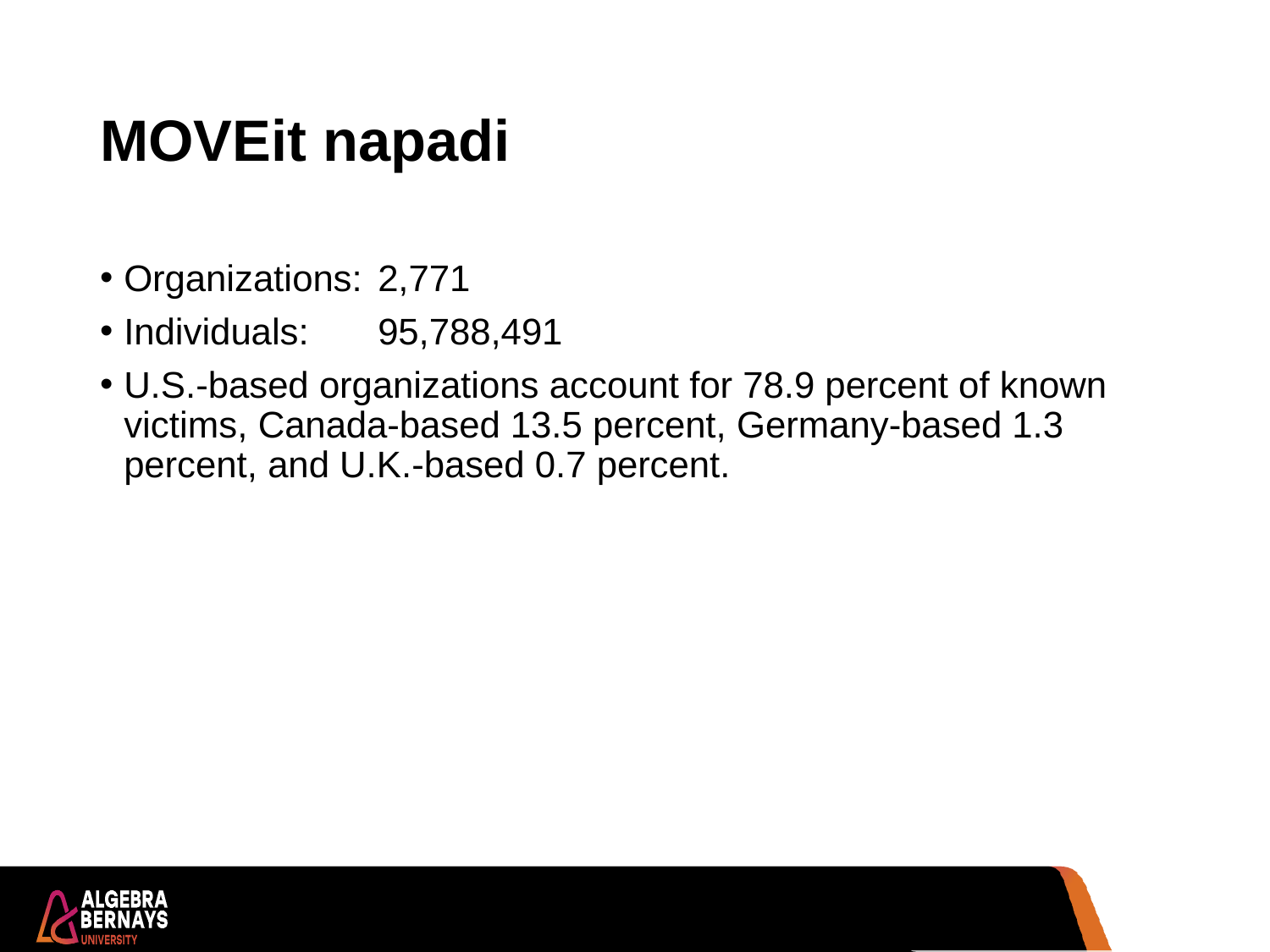

# MOVEit napadi
Organizations:	2,771
Individuals:	95,788,491
U.S.-based organizations account for 78.9 percent of known victims, Canada-based 13.5 percent, Germany-based 1.3 percent, and U.K.-based 0.7 percent.